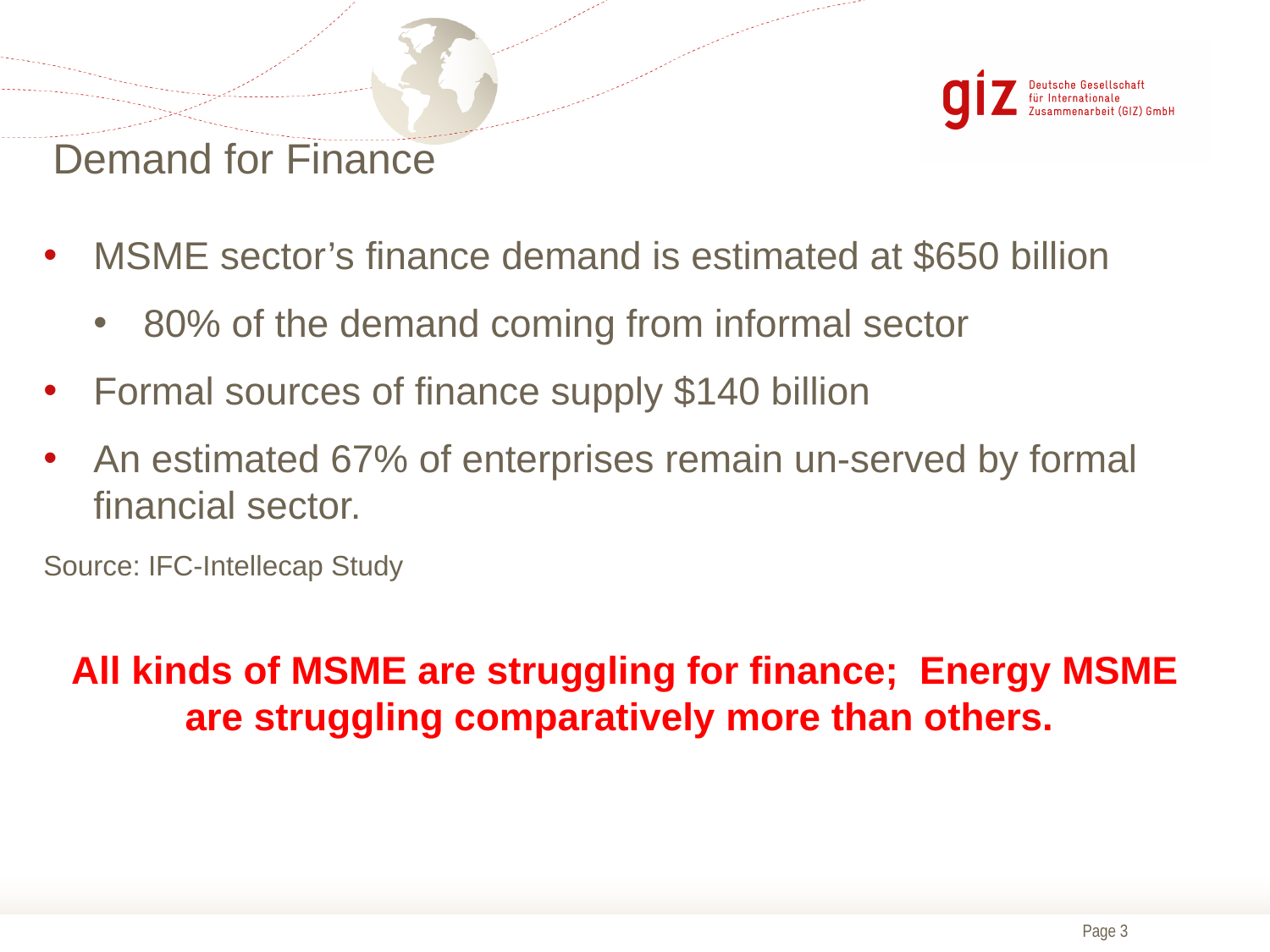

# Demand for Finance
MSME sector’s finance demand is estimated at $650 billion
80% of the demand coming from informal sector
Formal sources of finance supply $140 billion
An estimated 67% of enterprises remain un-served by formal financial sector.
Source: IFC-Intellecap Study
All kinds of MSME are struggling for finance;  Energy MSME are struggling comparatively more than others.